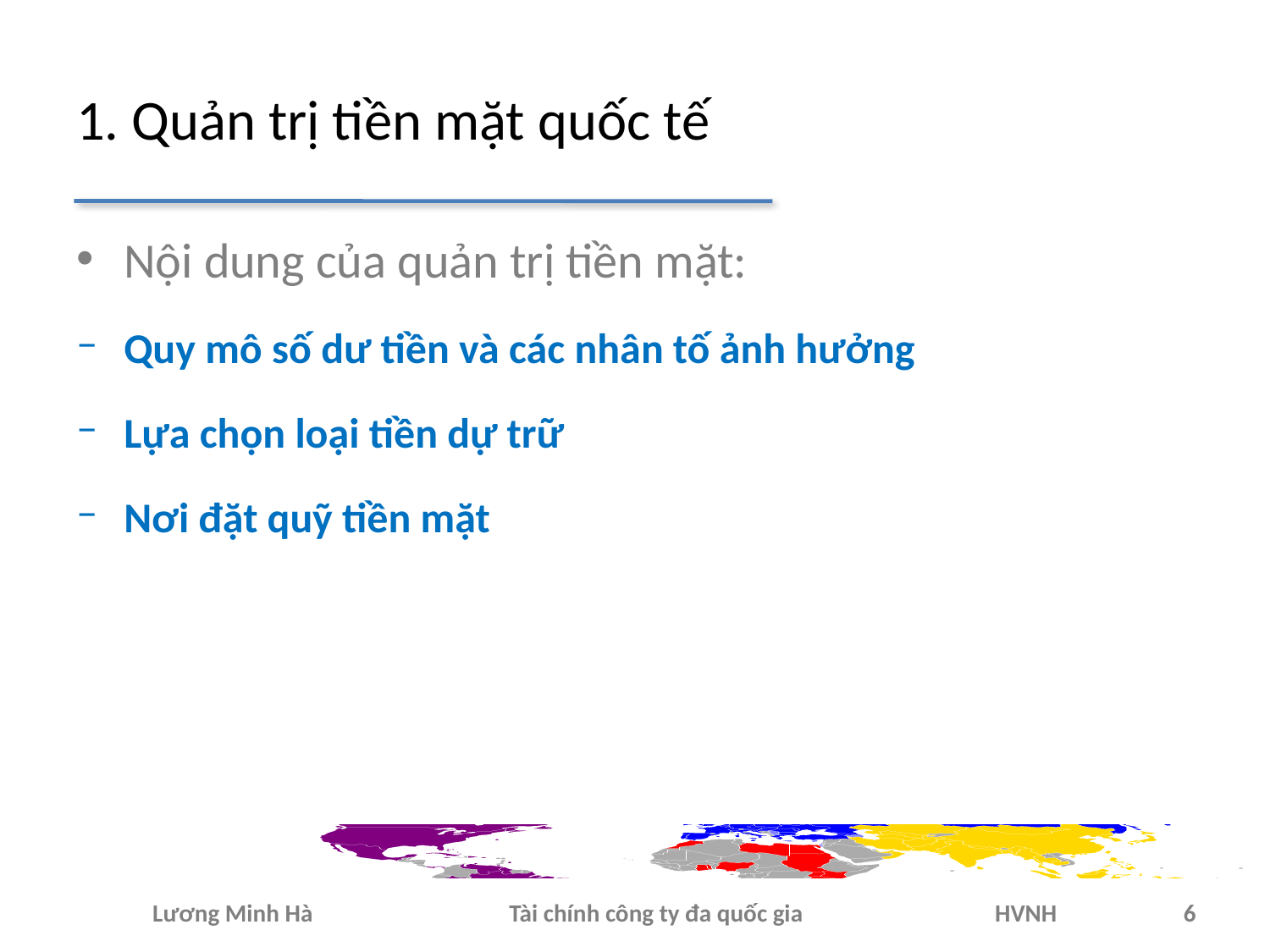

# 1. Quản trị tiền mặt quốc tế
Nội dung của quản trị tiền mặt:
Quy mô số dư tiền và các nhân tố ảnh hưởng
Lựa chọn loại tiền dự trữ
Nơi đặt quỹ tiền mặt